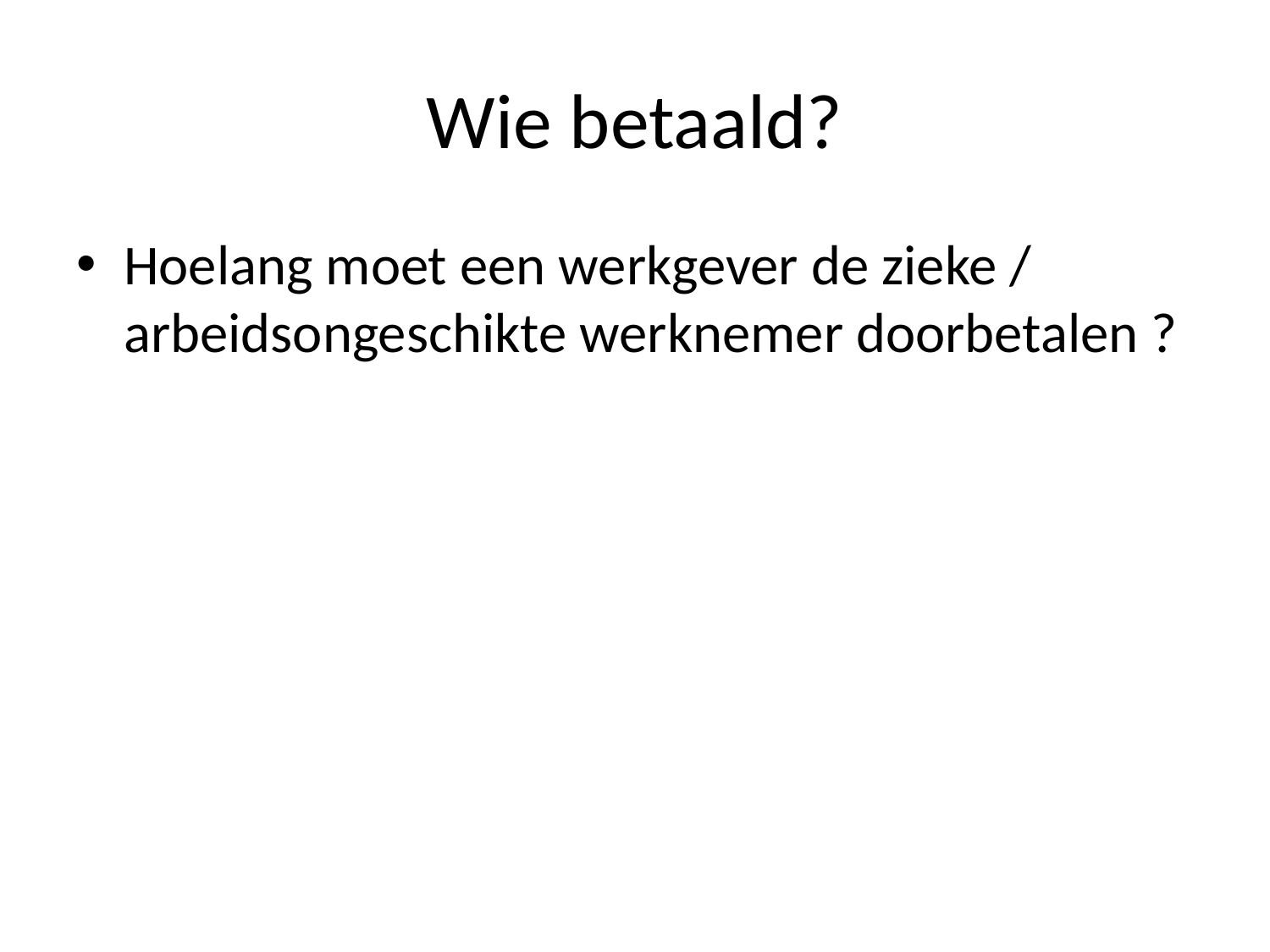

# Wie betaald?
Hoelang moet een werkgever de zieke / arbeidsongeschikte werknemer doorbetalen ?